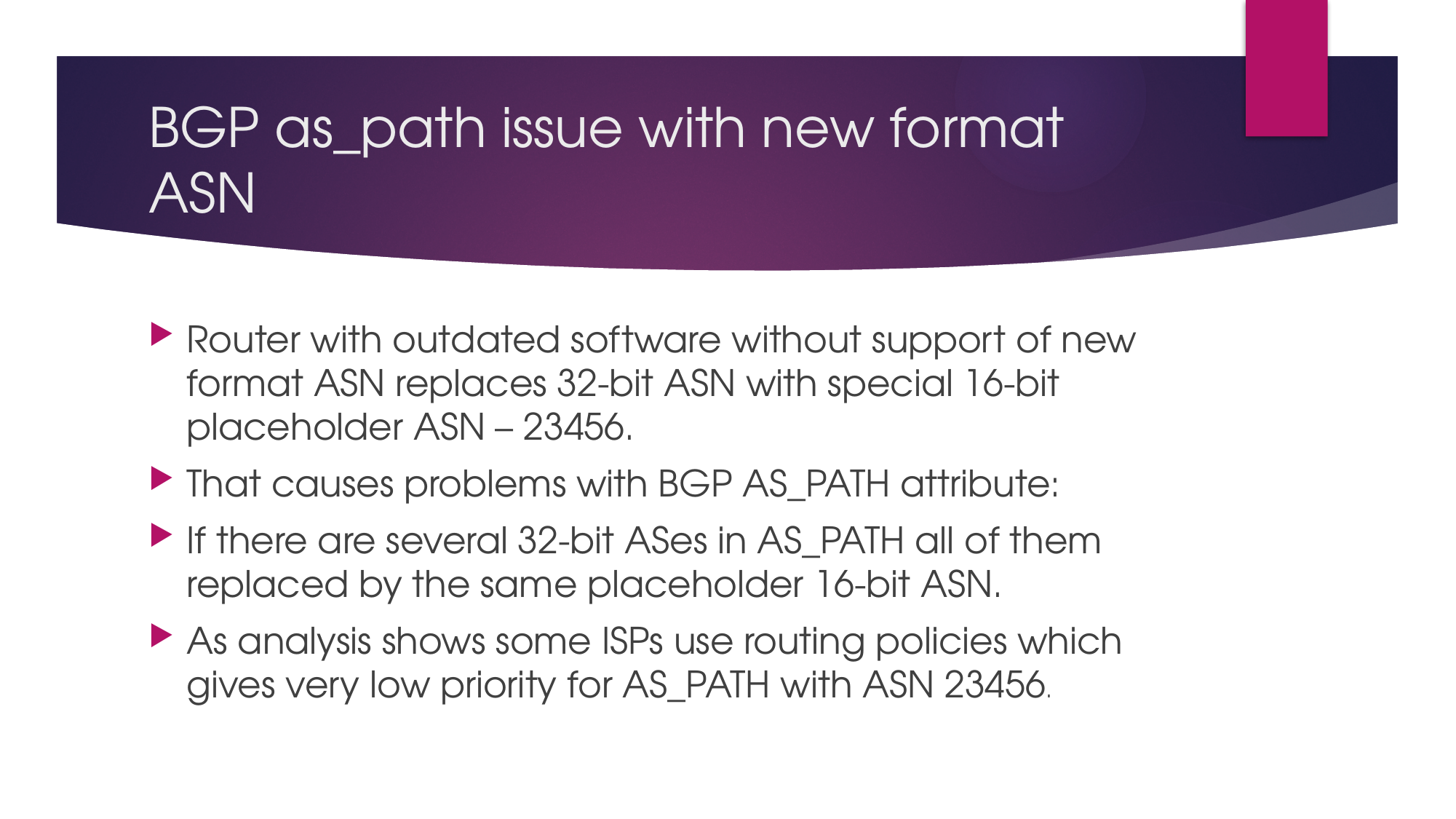

# BGP as_path issue with new format ASN
Router with outdated software without support of new format ASN replaces 32-bit ASN with special 16-bit placeholder ASN – 23456.
That causes problems with BGP AS_PATH attribute:
If there are several 32-bit ASes in AS_PATH all of them replaced by the same placeholder 16-bit ASN.
As analysis shows some ISPs use routing policies which gives very low priority for AS_PATH with ASN 23456.